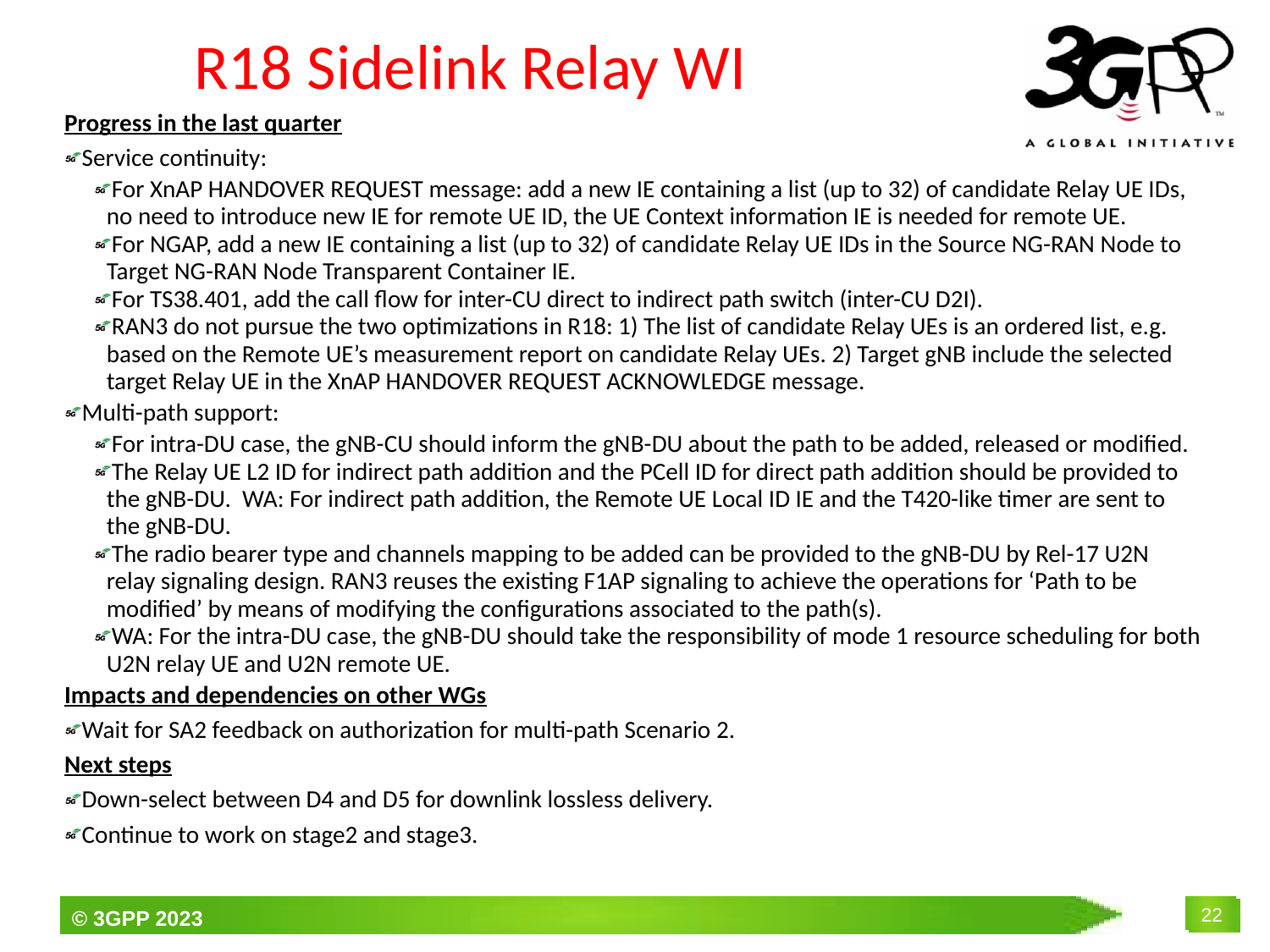

# R18 Sidelink Relay WI
Progress in the last quarter
Service continuity:
For XnAP HANDOVER REQUEST message: add a new IE containing a list (up to 32) of candidate Relay UE IDs, no need to introduce new IE for remote UE ID, the UE Context information IE is needed for remote UE.
For NGAP, add a new IE containing a list (up to 32) of candidate Relay UE IDs in the Source NG-RAN Node to Target NG-RAN Node Transparent Container IE.
For TS38.401, add the call flow for inter-CU direct to indirect path switch (inter-CU D2I).
RAN3 do not pursue the two optimizations in R18: 1) The list of candidate Relay UEs is an ordered list, e.g. based on the Remote UE’s measurement report on candidate Relay UEs. 2) Target gNB include the selected target Relay UE in the XnAP HANDOVER REQUEST ACKNOWLEDGE message.
Multi-path support:
For intra-DU case, the gNB-CU should inform the gNB-DU about the path to be added, released or modified.
The Relay UE L2 ID for indirect path addition and the PCell ID for direct path addition should be provided to the gNB-DU.  WA: For indirect path addition, the Remote UE Local ID IE and the T420-like timer are sent to the gNB-DU.
The radio bearer type and channels mapping to be added can be provided to the gNB-DU by Rel-17 U2N relay signaling design. RAN3 reuses the existing F1AP signaling to achieve the operations for ‘Path to be modified’ by means of modifying the configurations associated to the path(s).
WA: For the intra-DU case, the gNB-DU should take the responsibility of mode 1 resource scheduling for both U2N relay UE and U2N remote UE.
Impacts and dependencies on other WGs
Wait for SA2 feedback on authorization for multi-path Scenario 2.
Next steps
Down-select between D4 and D5 for downlink lossless delivery.
Continue to work on stage2 and stage3.

22